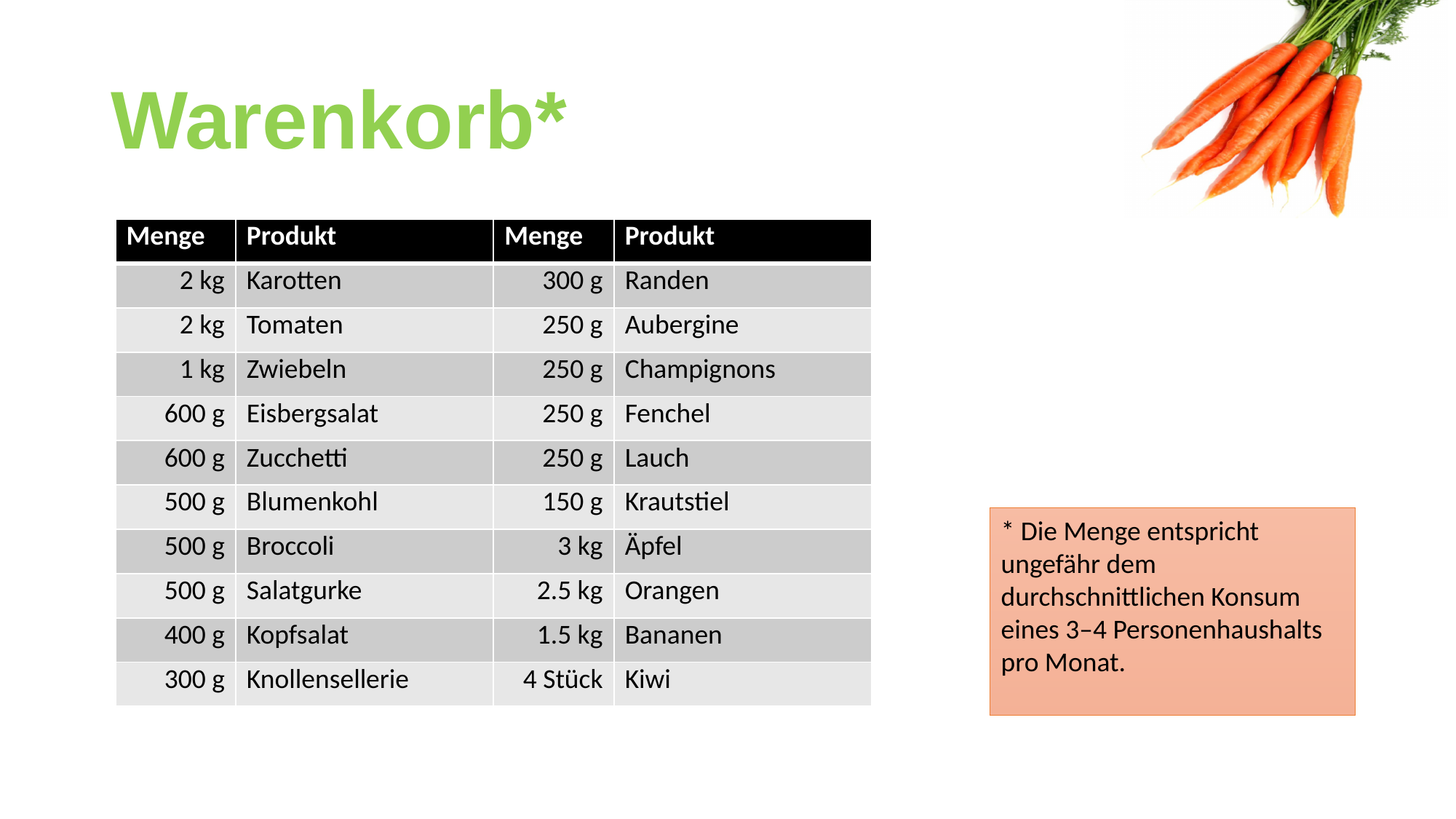

# Warenkorb*
| Menge | Produkt | Menge | Produkt |
| --- | --- | --- | --- |
| 2 kg | Karotten | 300 g | Randen |
| 2 kg | Tomaten | 250 g | Aubergine |
| 1 kg | Zwiebeln | 250 g | Champignons |
| 600 g | Eisbergsalat | 250 g | Fenchel |
| 600 g | Zucchetti | 250 g | Lauch |
| 500 g | Blumenkohl | 150 g | Krautstiel |
| 500 g | Broccoli | 3 kg | Äpfel |
| 500 g | Salatgurke | 2.5 kg | Orangen |
| 400 g | Kopfsalat | 1.5 kg | Bananen |
| 300 g | Knollensellerie | 4 Stück | Kiwi |
* Die Menge entspricht ungefähr dem durchschnittlichen Konsum eines 3–4 Personenhaushalts pro Monat.